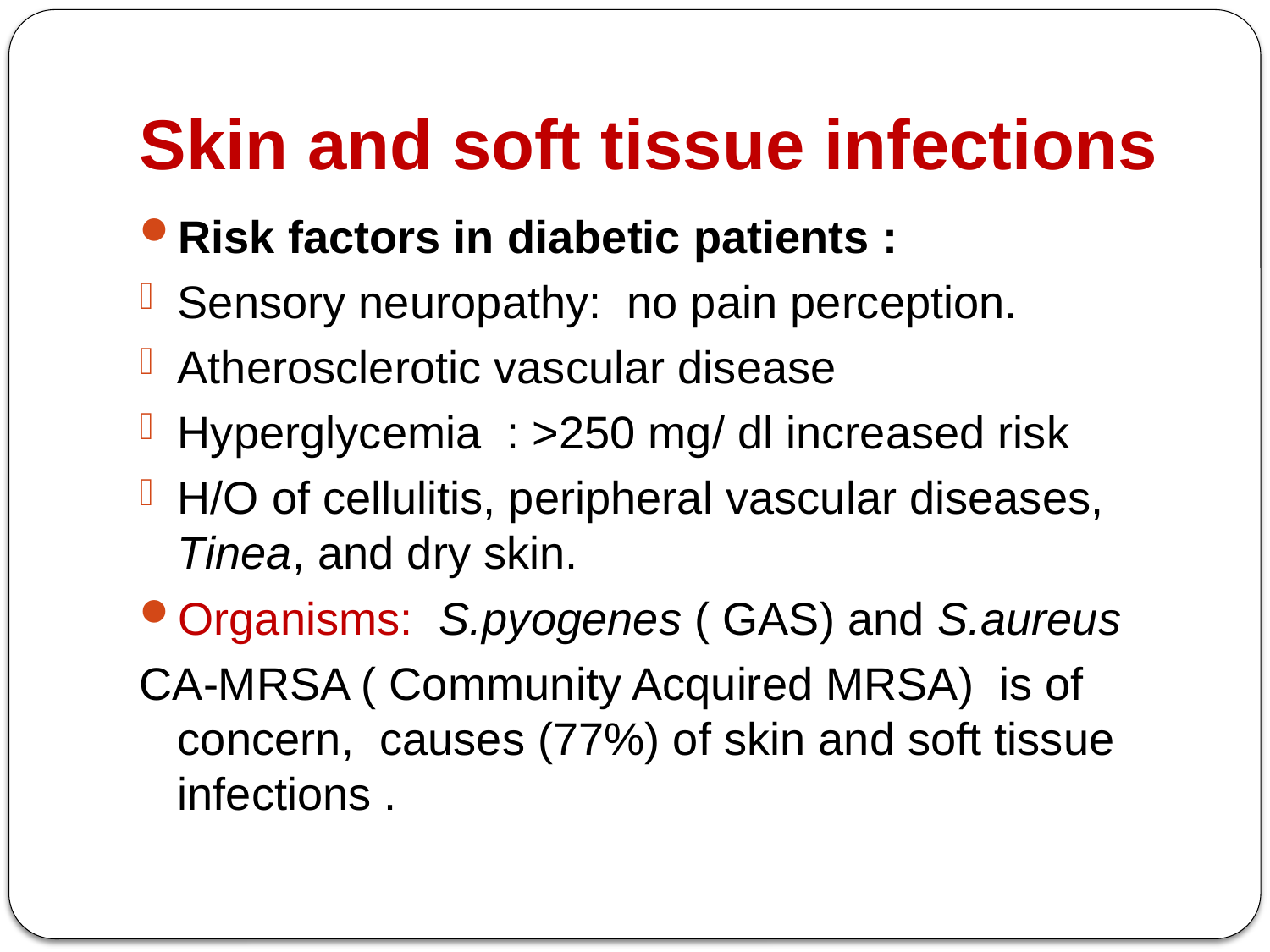

# Skin and soft tissue infections
Risk factors in diabetic patients :
Sensory neuropathy:  no pain perception.
Atherosclerotic vascular disease
Hyperglycemia  : >250 mg/ dl increased risk
H/O of cellulitis, peripheral vascular diseases, Tinea, and dry skin.
Organisms:  S.pyogenes ( GAS) and S.aureus
CA-MRSA ( Community Acquired MRSA)  is of concern,  causes (77%) of skin and soft tissue infections .